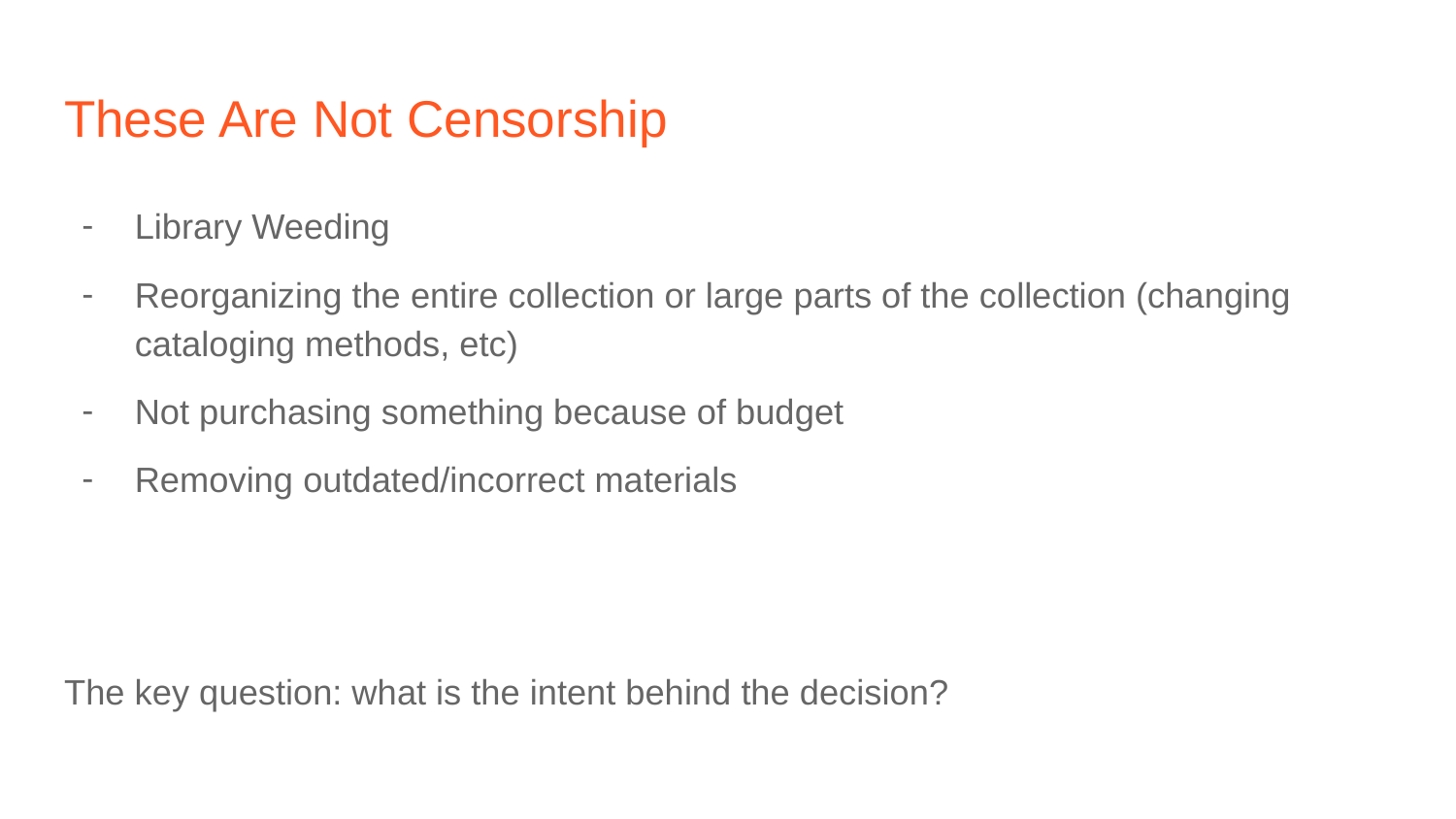

# These Are Not Censorship
Library Weeding
Reorganizing the entire collection or large parts of the collection (changing cataloging methods, etc)
Not purchasing something because of budget
Removing outdated/incorrect materials

The key question: what is the intent behind the decision?